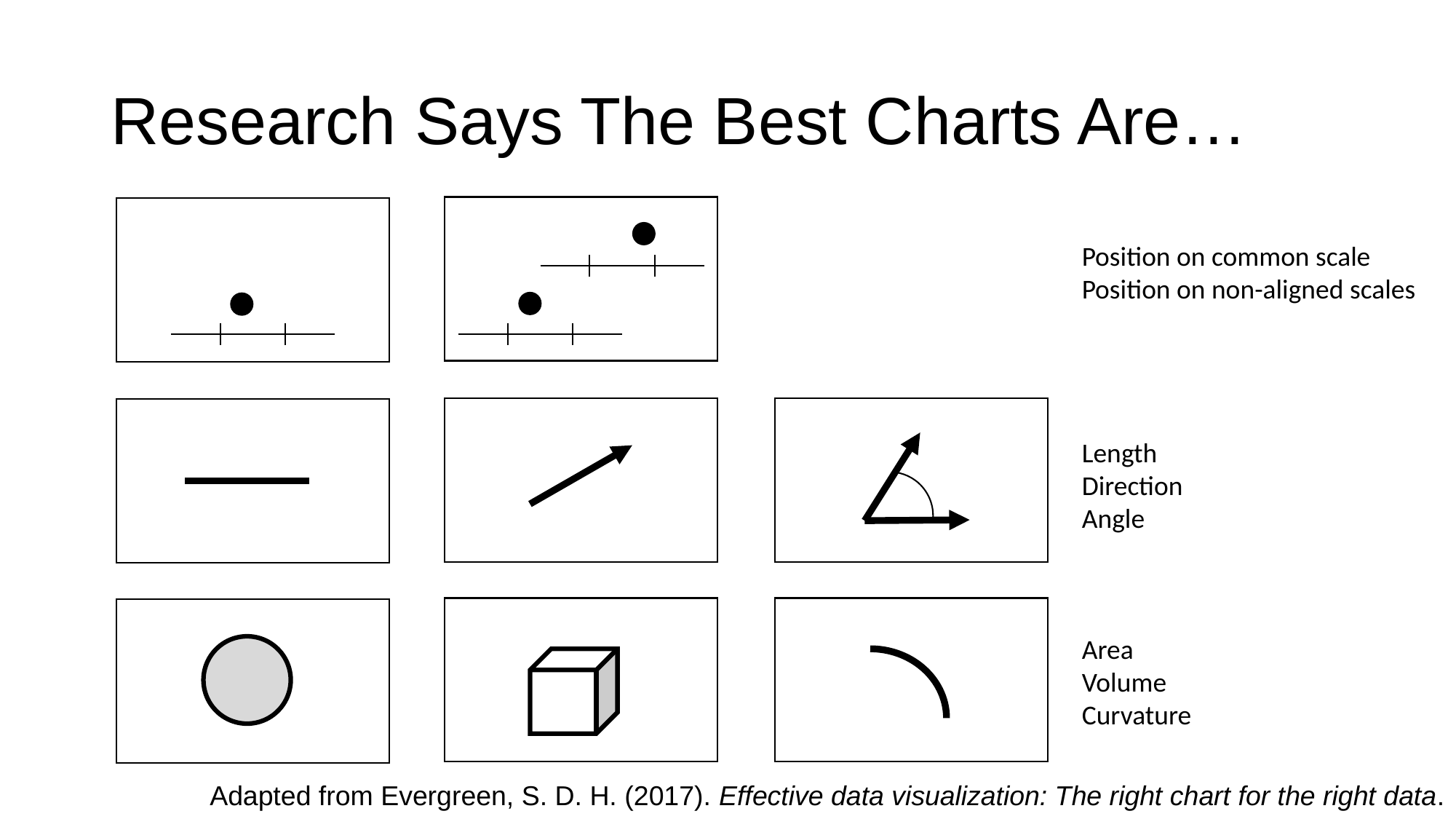

# Research Says The Best Charts Are…

Position on common scale
Position on non-aligned scales

Length
Direction
Angle

Area
Volume
Curvature

Adapted from Evergreen, S. D. H. (2017). Effective data visualization: The right chart for the right data.